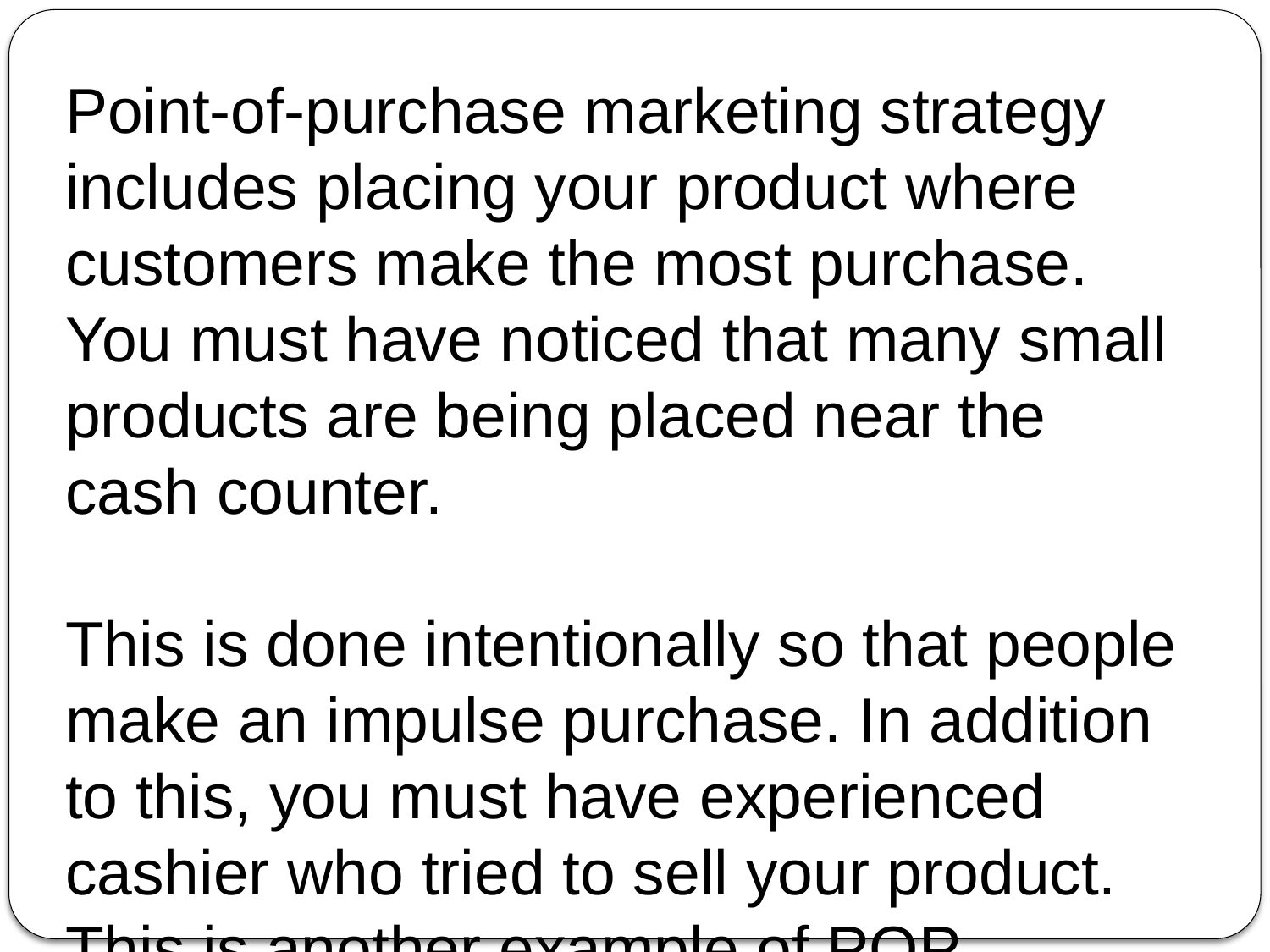

Point-of-purchase marketing strategy includes placing your product where customers make the most purchase. You must have noticed that many small products are being placed near the cash counter.

This is done intentionally so that people make an impulse purchase. In addition to this, you must have experienced cashier who tried to sell your product. This is another example of POP marketing.